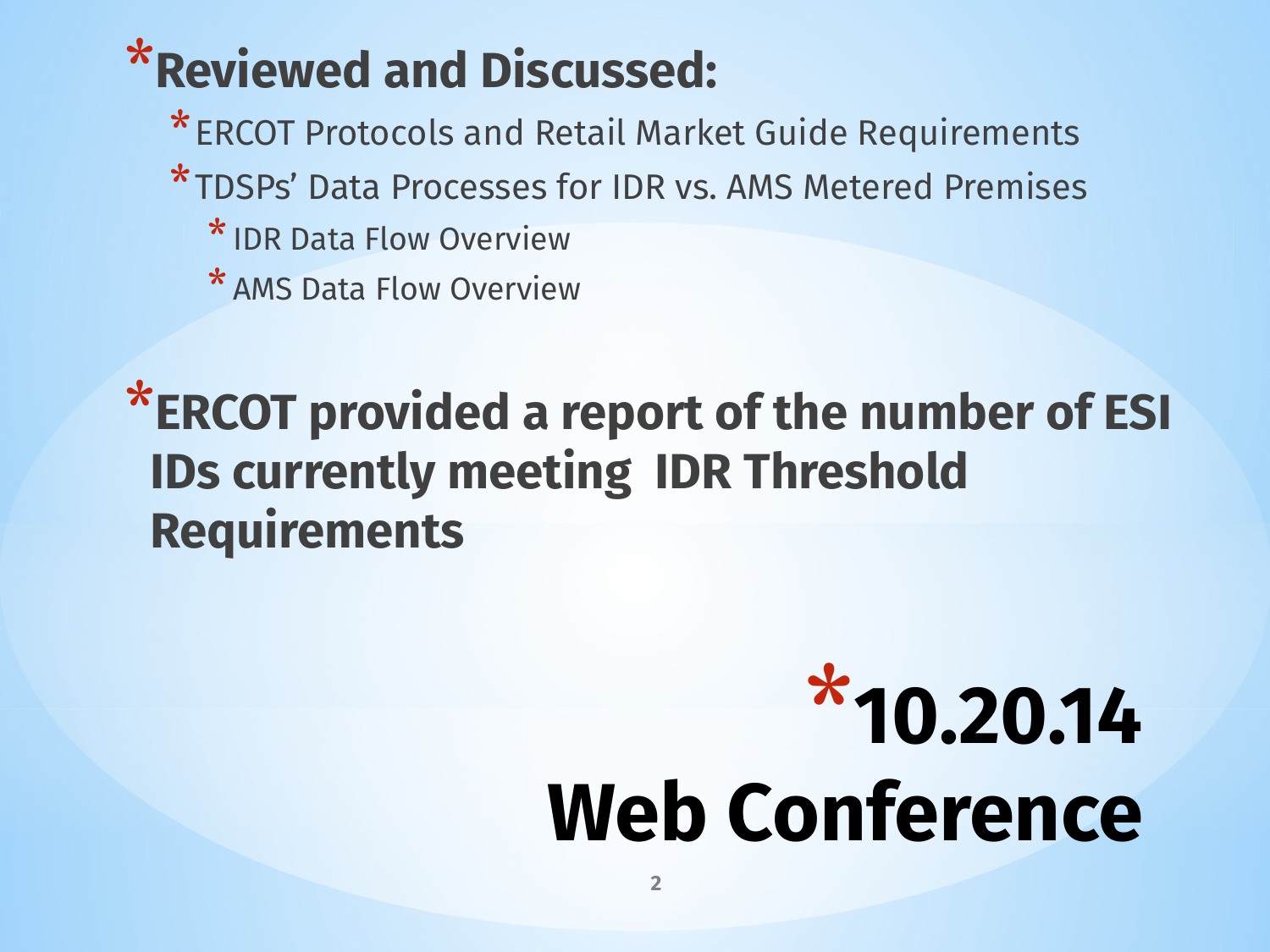

Reviewed and Discussed:
ERCOT Protocols and Retail Market Guide Requirements
TDSPs’ Data Processes for IDR vs. AMS Metered Premises
IDR Data Flow Overview
AMS Data Flow Overview

ERCOT provided a report of the number of ESI IDs currently meeting  IDR Threshold Requirements

# 10.20.14 Web Conference
2